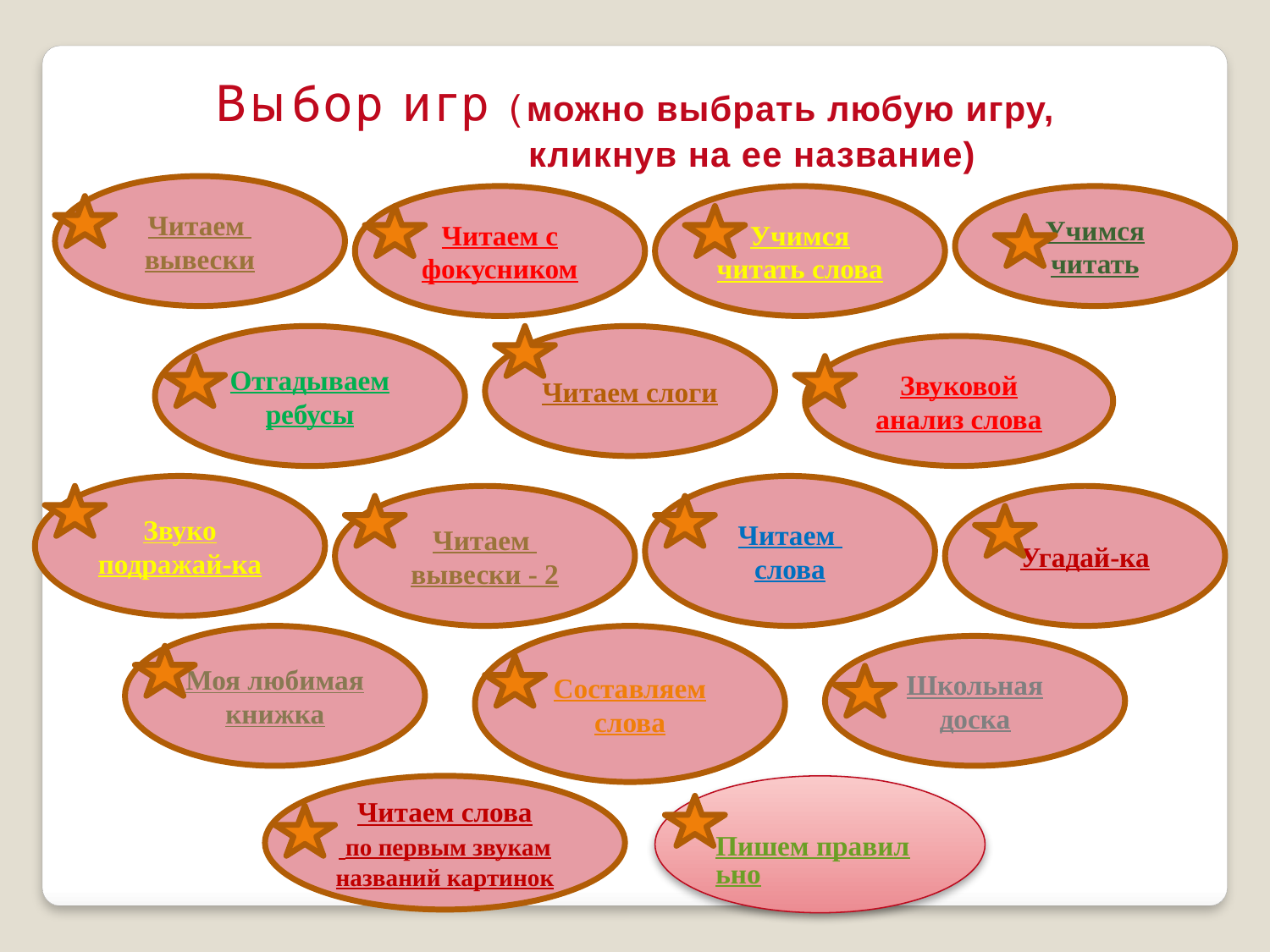

Выбор игр (можно выбрать любую игру,
                      кликнув на ее название)

Читаем  вывески
Читаем с фокусником
Учимся читать
Учимся читать слова

Отгадываем ребусы
Читаем слоги

Звуковой анализ слова

Звуко
подражай-ка
Читаем  слова

Читаем  вывески - 2
Угадай-ка

Моя любимая книжка
Составляем слова
Школьная доска

Читаем слова
 по первым звукам названий картинок
Пишем правильно